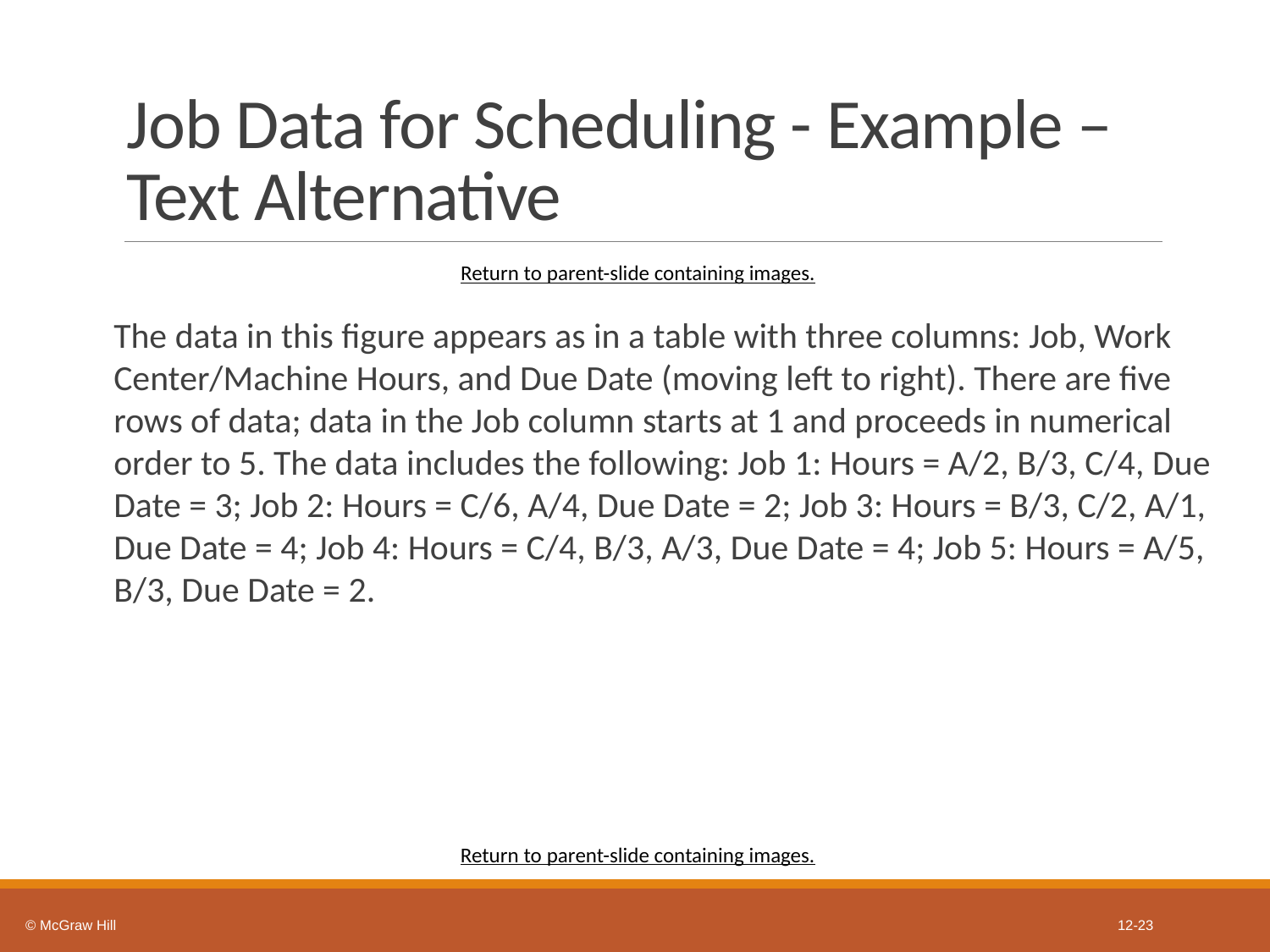

# Job Data for Scheduling - Example – Text Alternative
Return to parent-slide containing images.
The data in this figure appears as in a table with three columns: Job, Work Center/Machine Hours, and Due Date (moving left to right). There are five rows of data; data in the Job column starts at 1 and proceeds in numerical order to 5. The data includes the following: Job 1: Hours = A/2, B/3, C/4, Due Date = 3; Job 2: Hours = C/6, A/4, Due Date = 2; Job 3: Hours = B/3, C/2, A/1, Due Date = 4; Job 4: Hours = C/4, B/3, A/3, Due Date = 4; Job 5: Hours = A/5, B/3, Due Date = 2.
Return to parent-slide containing images.